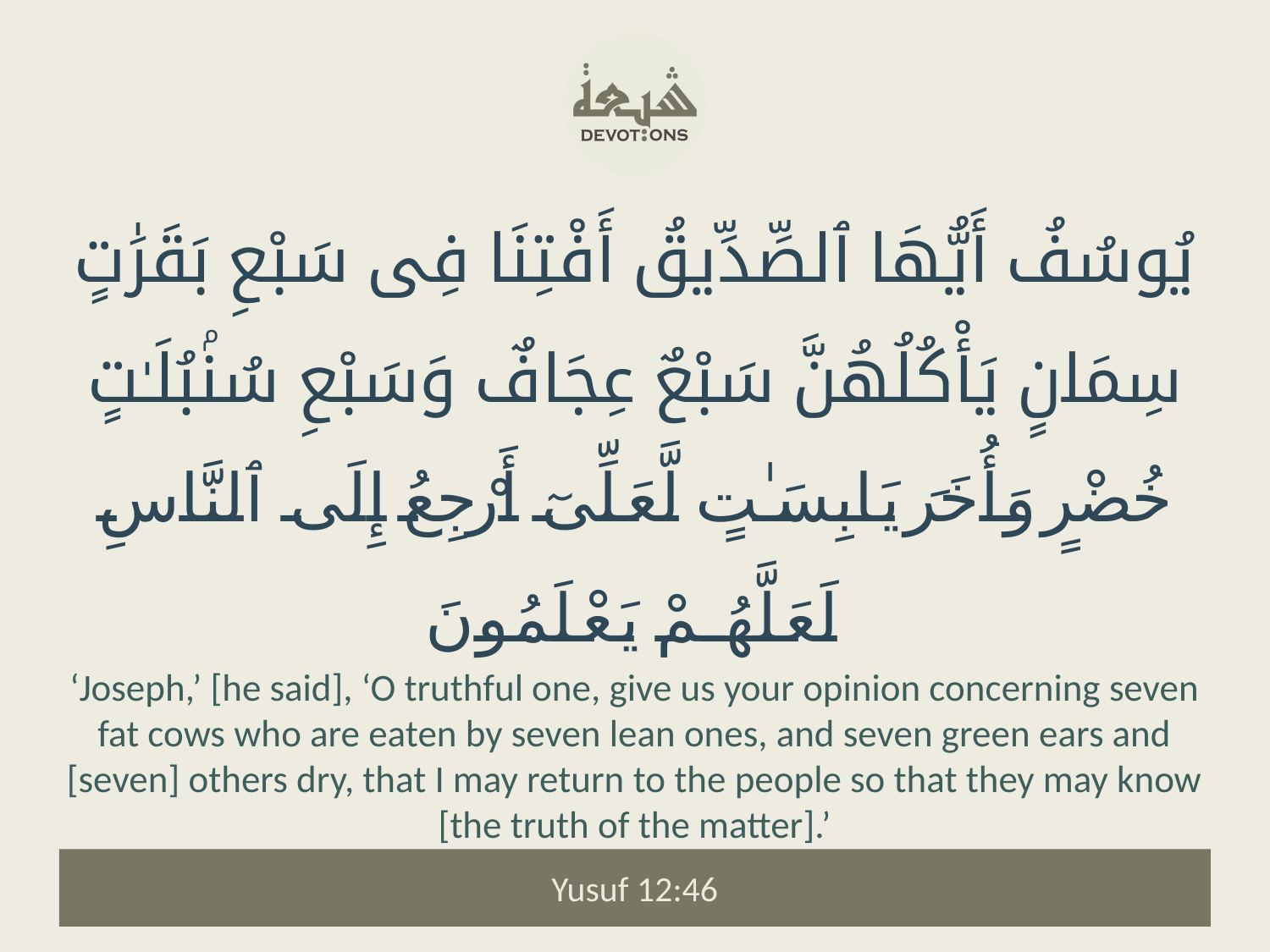

يُوسُفُ أَيُّهَا ٱلصِّدِّيقُ أَفْتِنَا فِى سَبْعِ بَقَرَٰتٍ سِمَانٍ يَأْكُلُهُنَّ سَبْعٌ عِجَافٌ وَسَبْعِ سُنۢبُلَـٰتٍ خُضْرٍ وَأُخَرَ يَابِسَـٰتٍ لَّعَلِّىٓ أَرْجِعُ إِلَى ٱلنَّاسِ لَعَلَّهُمْ يَعْلَمُونَ
‘Joseph,’ [he said], ‘O truthful one, give us your opinion concerning seven fat cows who are eaten by seven lean ones, and seven green ears and [seven] others dry, that I may return to the people so that they may know [the truth of the matter].’
Yusuf 12:46